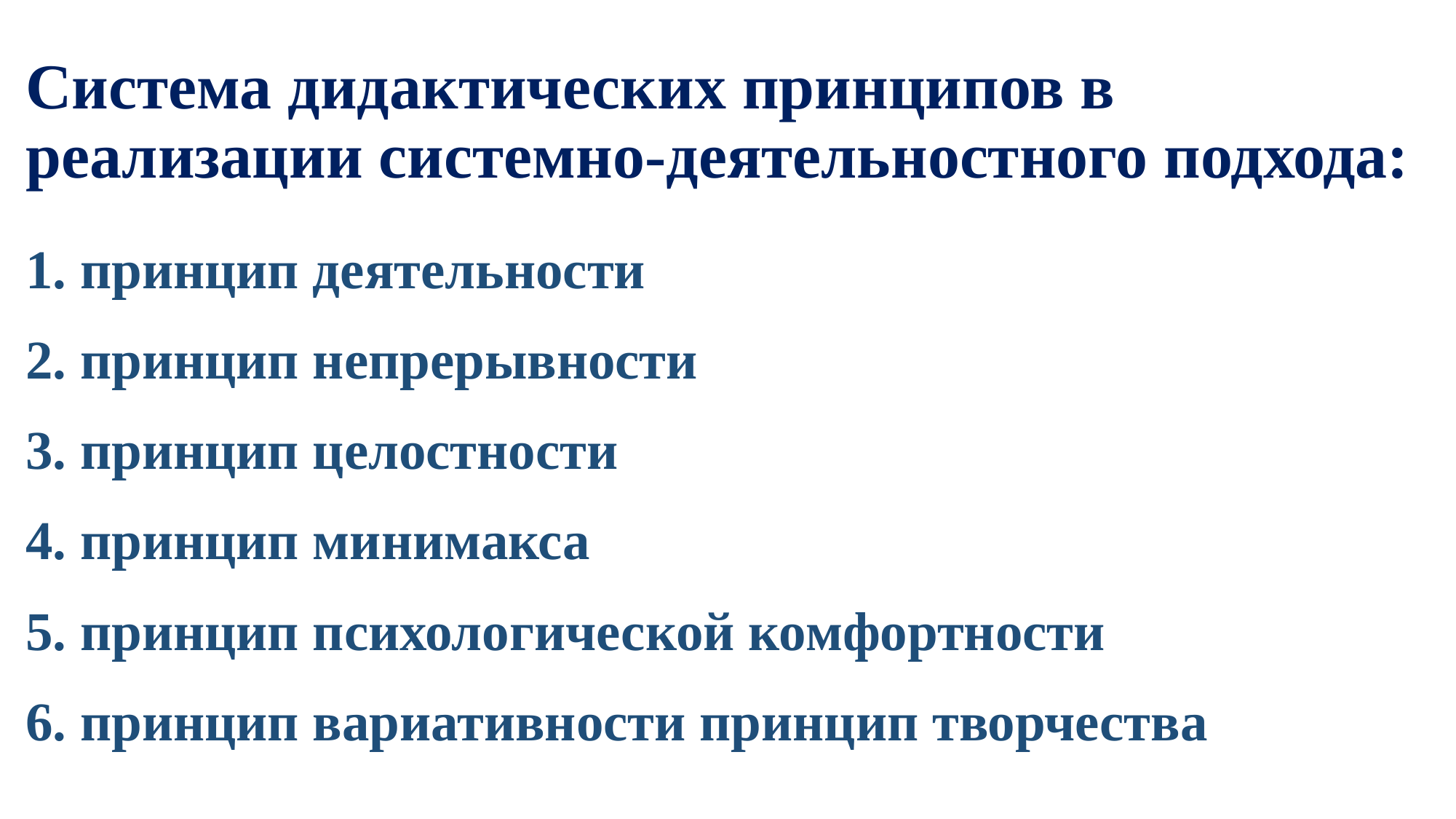

# Система дидактических принципов в реализации системно-деятельностного подхода:
 принцип деятельности
 принцип непрерывности
 принцип целостности
 принцип минимакса
 принцип психологической комфортности
 принцип вариативности принцип творчества